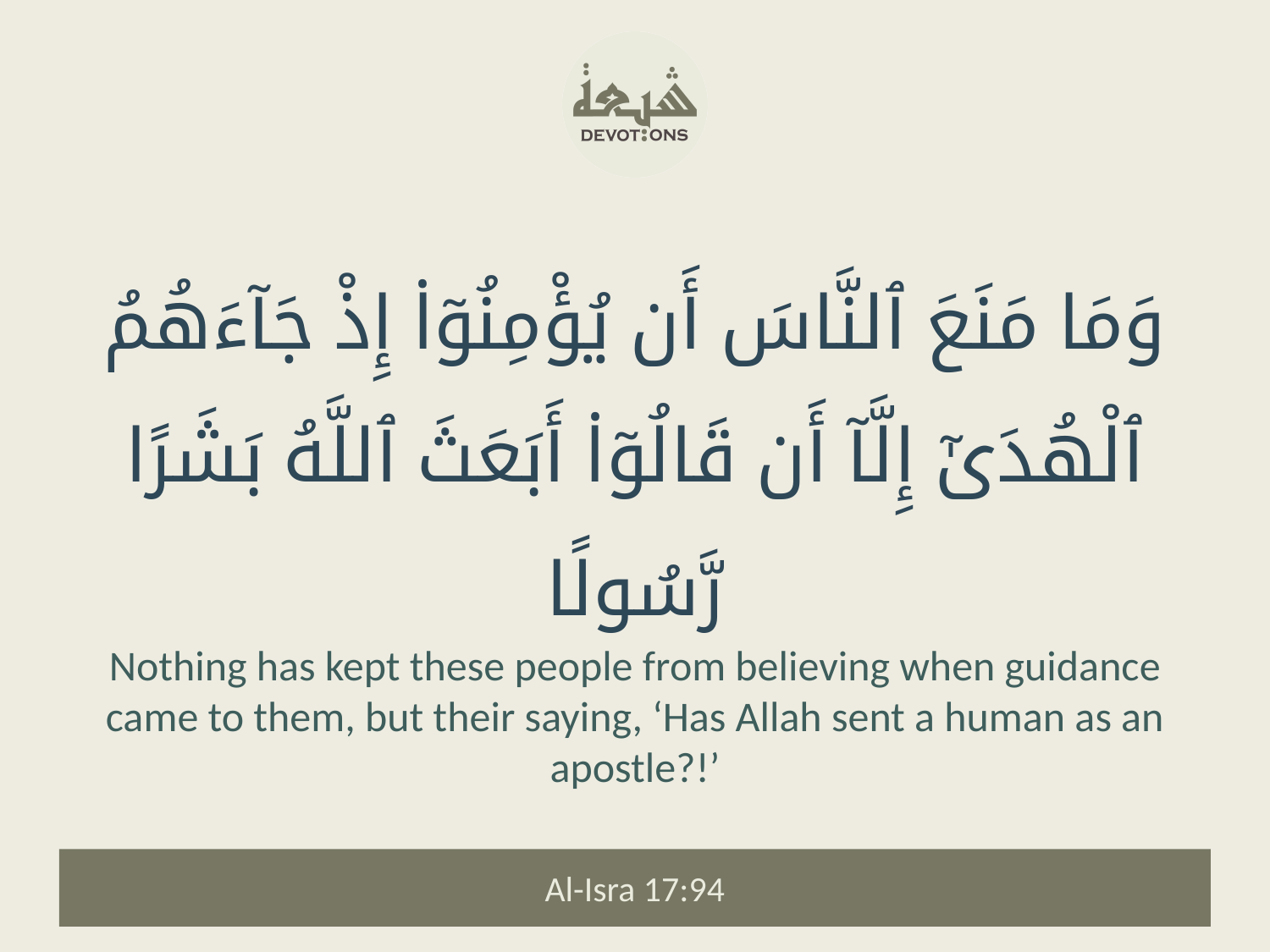

وَمَا مَنَعَ ٱلنَّاسَ أَن يُؤْمِنُوٓا۟ إِذْ جَآءَهُمُ ٱلْهُدَىٰٓ إِلَّآ أَن قَالُوٓا۟ أَبَعَثَ ٱللَّهُ بَشَرًا رَّسُولًا
Nothing has kept these people from believing when guidance came to them, but their saying, ‘Has Allah sent a human as an apostle?!’
Al-Isra 17:94